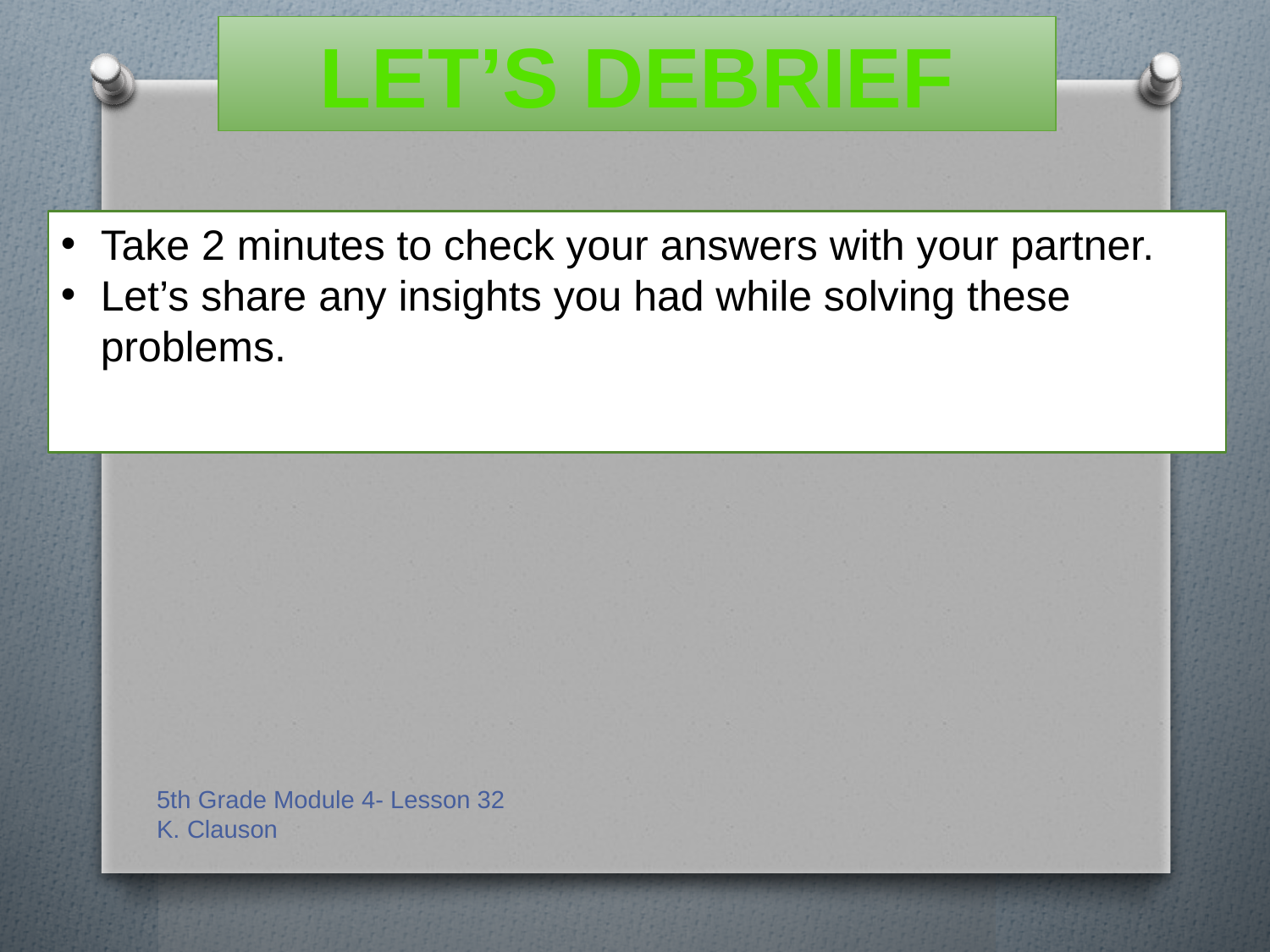

LET’S Debrief
Take 2 minutes to check your answers with your partner.
Let’s share any insights you had while solving these problems.

5th Grade Module 4- Lesson 32
K. Clauson